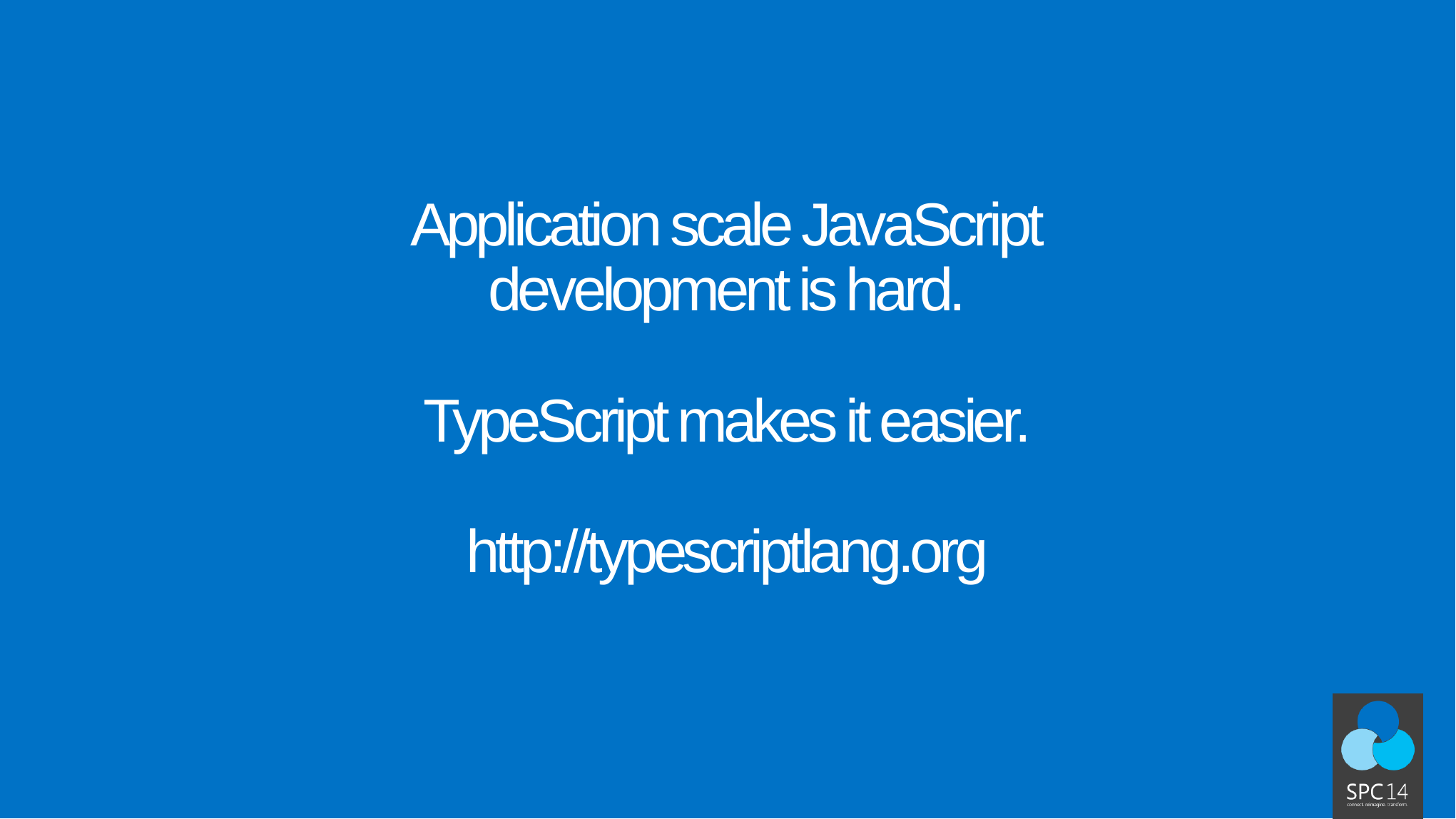

Application scale JavaScript
development is hard.
TypeScript makes it easier.
http://typescriptlang.org